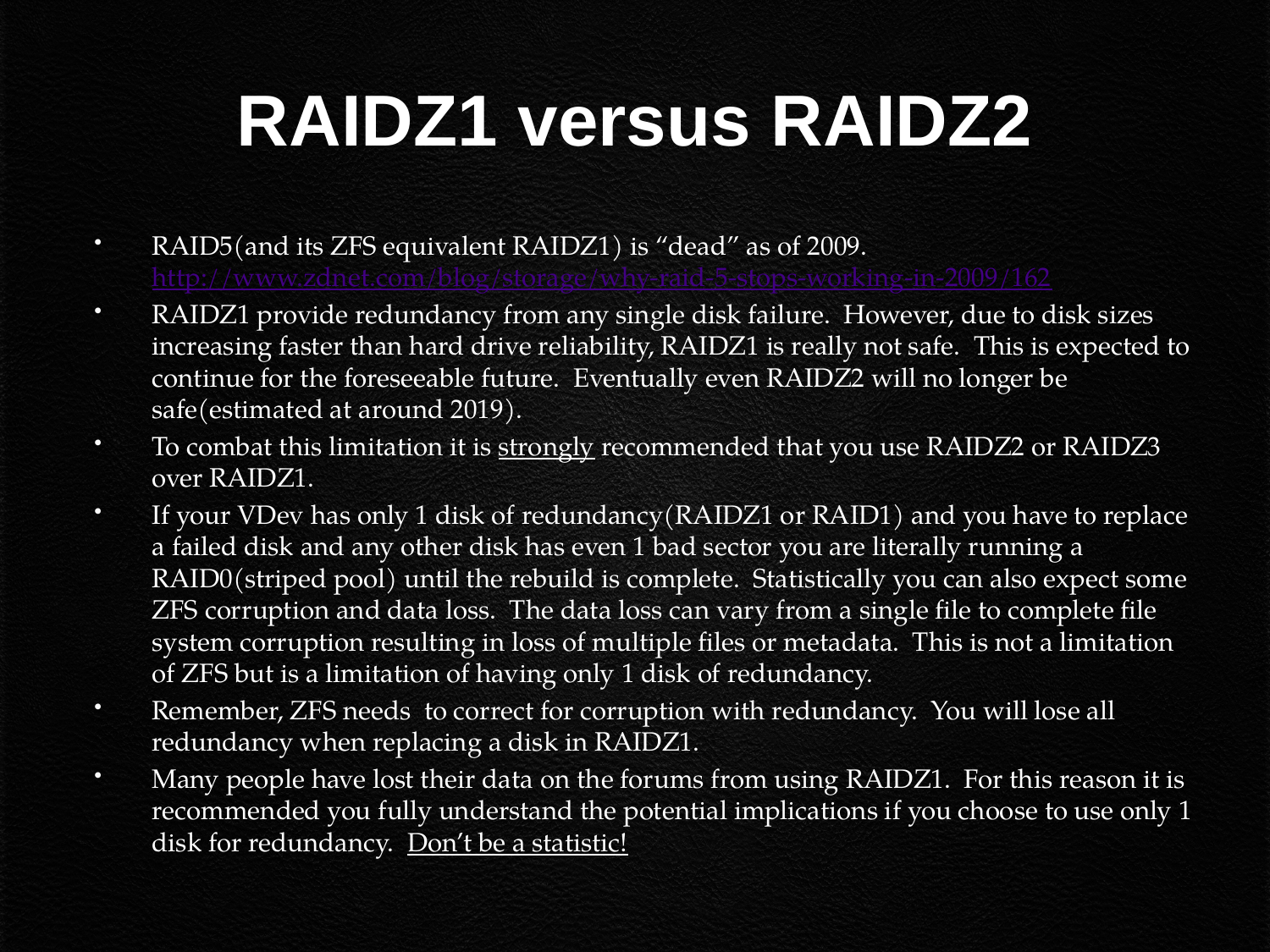

# RAIDZ1 versus RAIDZ2
RAID5(and its ZFS equivalent RAIDZ1) is “dead” as of 2009. http://www.zdnet.com/blog/storage/why-raid-5-stops-working-in-2009/162
RAIDZ1 provide redundancy from any single disk failure.  However, due to disk sizes increasing faster than hard drive reliability, RAIDZ1 is really not safe.  This is expected to continue for the foreseeable future.  Eventually even RAIDZ2 will no longer be safe(estimated at around 2019).
To combat this limitation it is strongly recommended that you use RAIDZ2 or RAIDZ3 over RAIDZ1.
If your VDev has only 1 disk of redundancy(RAIDZ1 or RAID1) and you have to replace a failed disk and any other disk has even 1 bad sector you are literally running a RAID0(striped pool) until the rebuild is complete.  Statistically you can also expect some ZFS corruption and data loss.  The data loss can vary from a single file to complete file system corruption resulting in loss of multiple files or metadata.  This is not a limitation of ZFS but is a limitation of having only 1 disk of redundancy.
Remember, ZFS needs  to correct for corruption with redundancy.  You will lose all redundancy when replacing a disk in RAIDZ1.
Many people have lost their data on the forums from using RAIDZ1.  For this reason it is recommended you fully understand the potential implications if you choose to use only 1 disk for redundancy.  Don’t be a statistic!